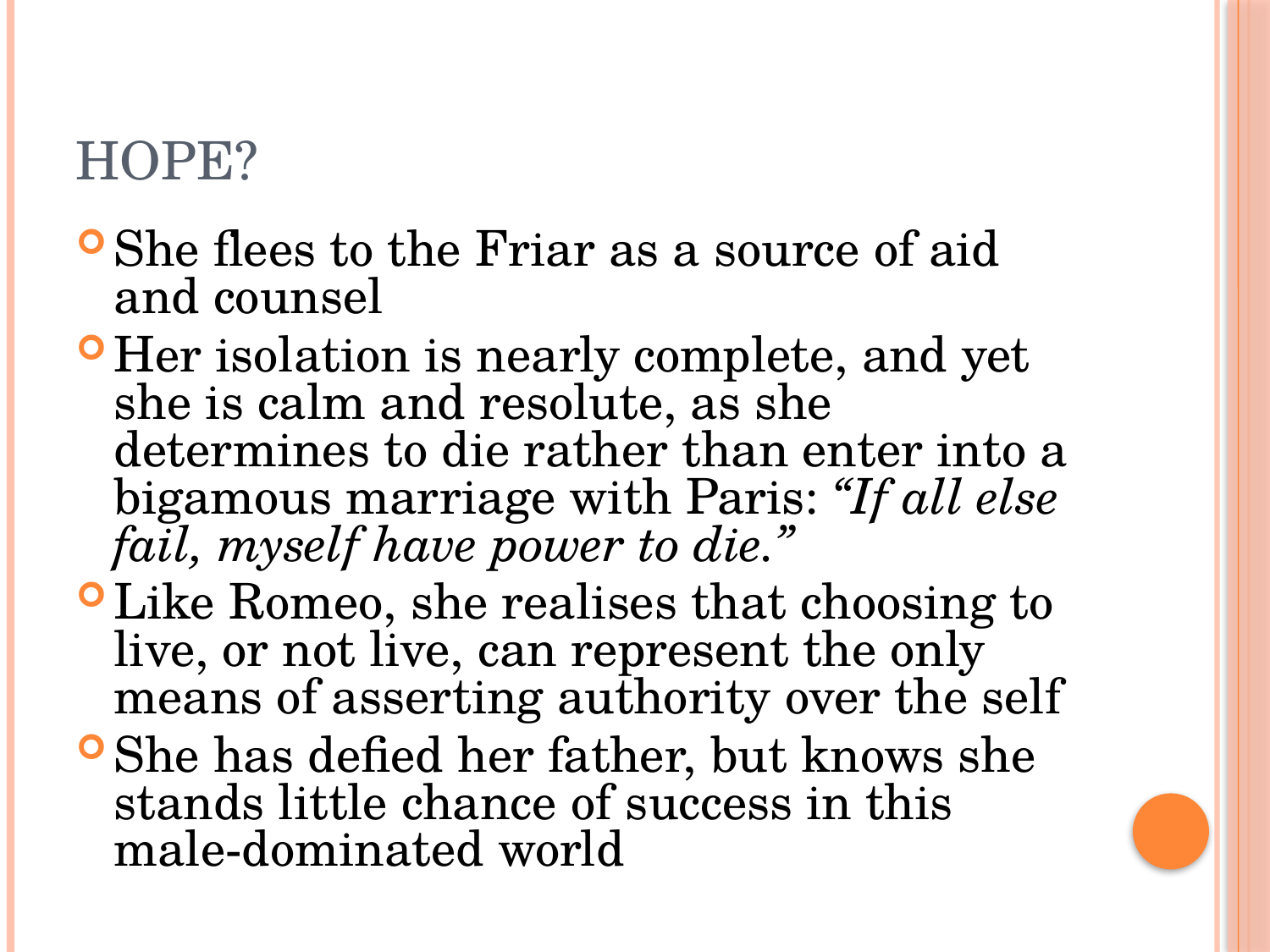

# Hope?
She flees to the Friar as a source of aid and counsel
Her isolation is nearly complete, and yet she is calm and resolute, as she determines to die rather than enter into a bigamous marriage with Paris: “If all else fail, myself have power to die.”
Like Romeo, she realises that choosing to live, or not live, can represent the only means of asserting authority over the self
She has defied her father, but knows she stands little chance of success in this male-dominated world